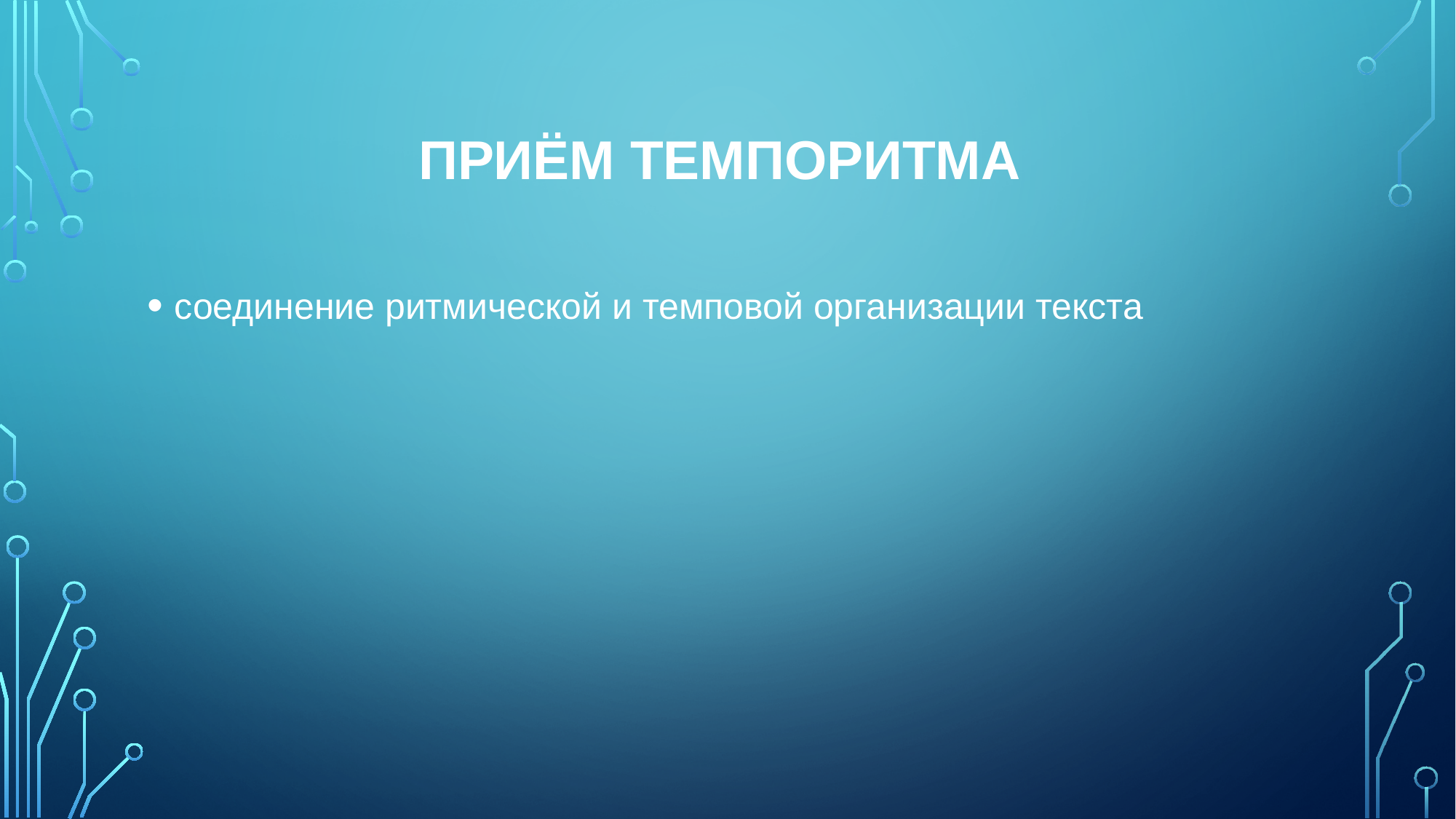

# Приём темпоритма
соединение ритмической и темповой организации текста